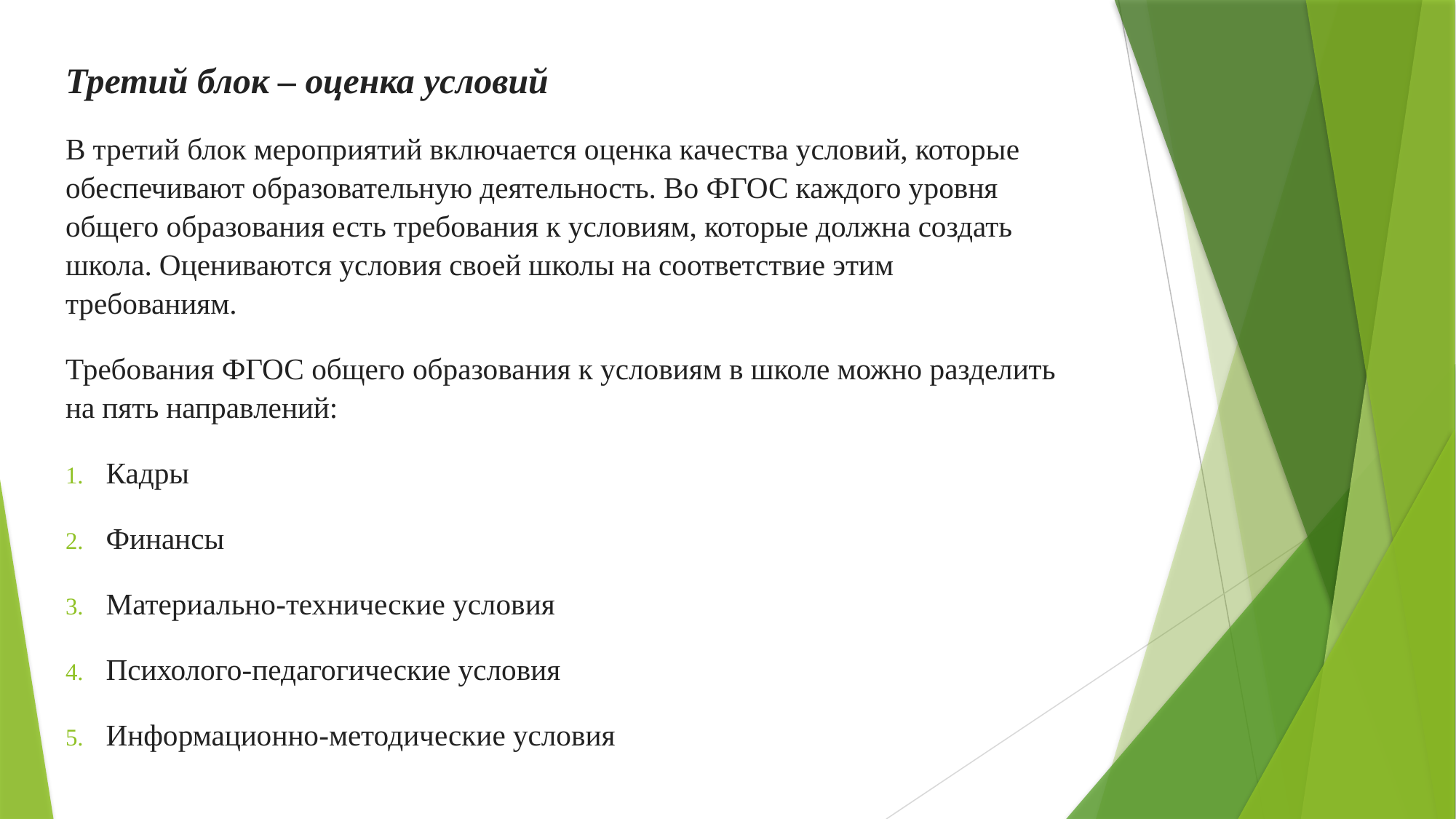

Третий блок – оценка условий
В третий блок мероприятий включается оценка качества условий, которые обеспечивают образовательную деятельность. Во ФГОС каждого уровня общего образования есть требования к условиям, которые должна создать школа. Оцениваются условия своей школы на соответствие этим требованиям.
Требования ФГОС общего образования к условиям в школе можно разделить на пять направлений:
Кадры
Финансы
Материально-технические условия
Психолого-педагогические условия
Информационно-методические условия